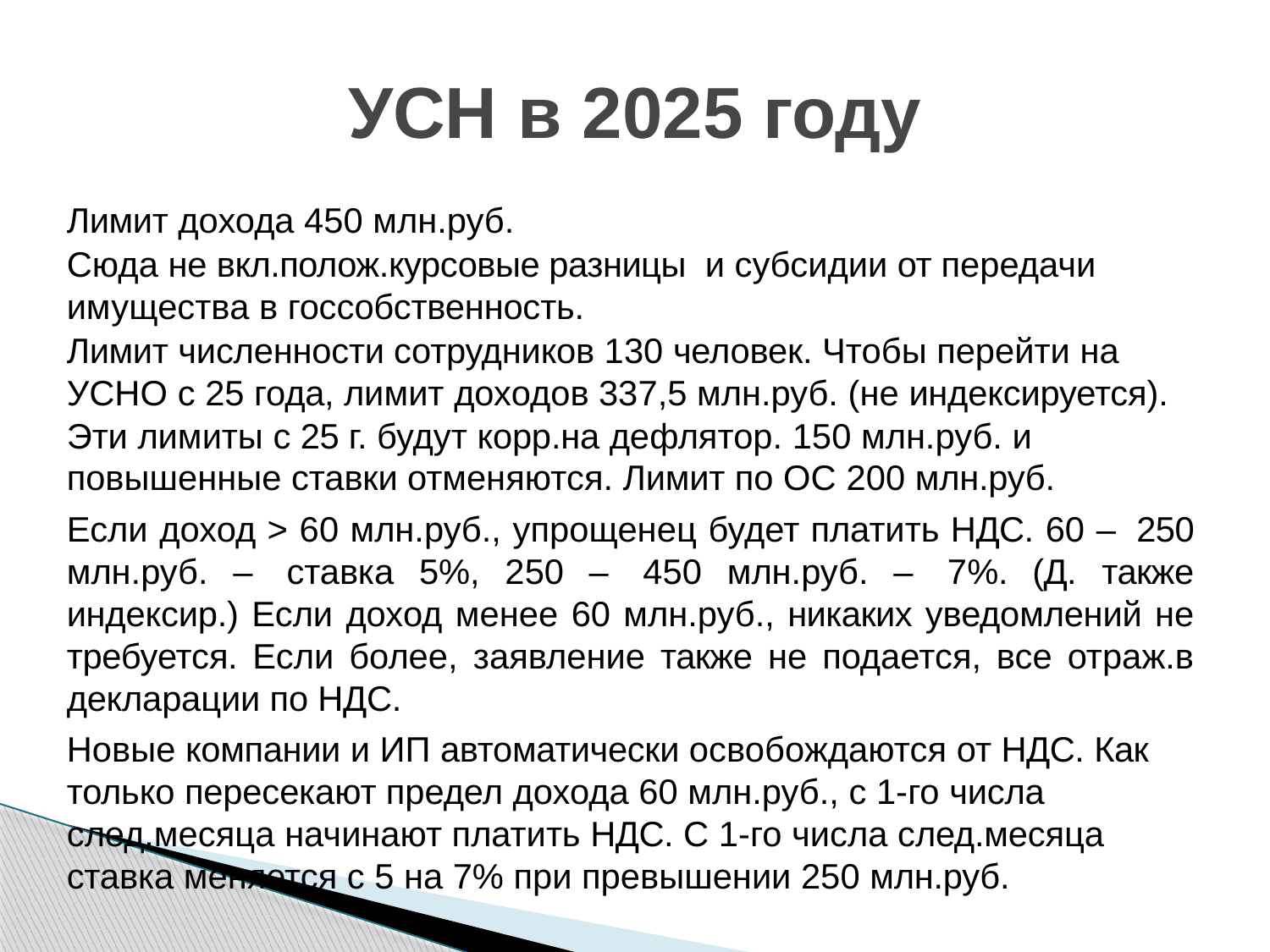

# УСН в 2025 году
Лимит дохода 450 млн.руб.
Сюда не вкл.полож.курсовые разницы  и субсидии от передачи имущества в госсобственность.
Лимит численности сотрудников 130 человек. Чтобы перейти на УСНО с 25 года, лимит доходов 337,5 млн.руб. (не индексируется). Эти лимиты с 25 г. будут корр.на дефлятор. 150 млн.руб. и повышенные ставки отменяются. Лимит по ОС 200 млн.руб.
Если доход > 60 млн.руб., упрощенец будет платить НДС. 60 – 250 млн.руб. – ставка 5%, 250 – 450 млн.руб. – 7%. (Д. также индексир.) Если доход менее 60 млн.руб., никаких уведомлений не требуется. Если более, заявление также не подается, все отраж.в декларации по НДС.
Новые компании и ИП автоматически освобождаются от НДС. Как только пересекают предел дохода 60 млн.руб., с 1-го числа след.месяца начинают платить НДС. С 1-го числа след.месяца ставка меняется с 5 на 7% при превышении 250 млн.руб.